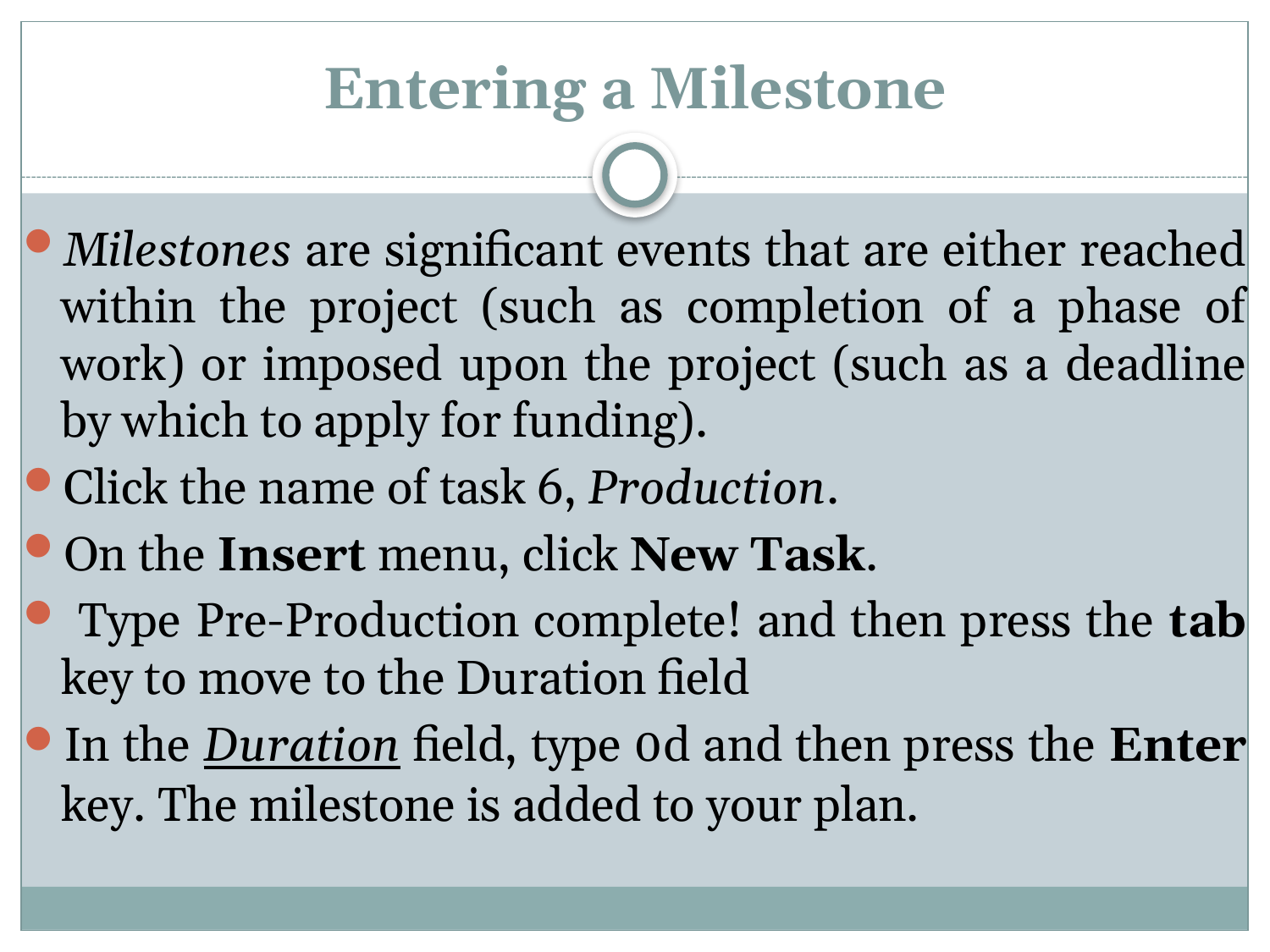

# Entering a Milestone
Milestones are significant events that are either reached within the project (such as completion of a phase of work) or imposed upon the project (such as a deadline by which to apply for funding).
Click the name of task 6, Production.
On the Insert menu, click New Task.
 Type Pre-Production complete! and then press the tab key to move to the Duration field
In the Duration field, type 0d and then press the Enter key. The milestone is added to your plan.